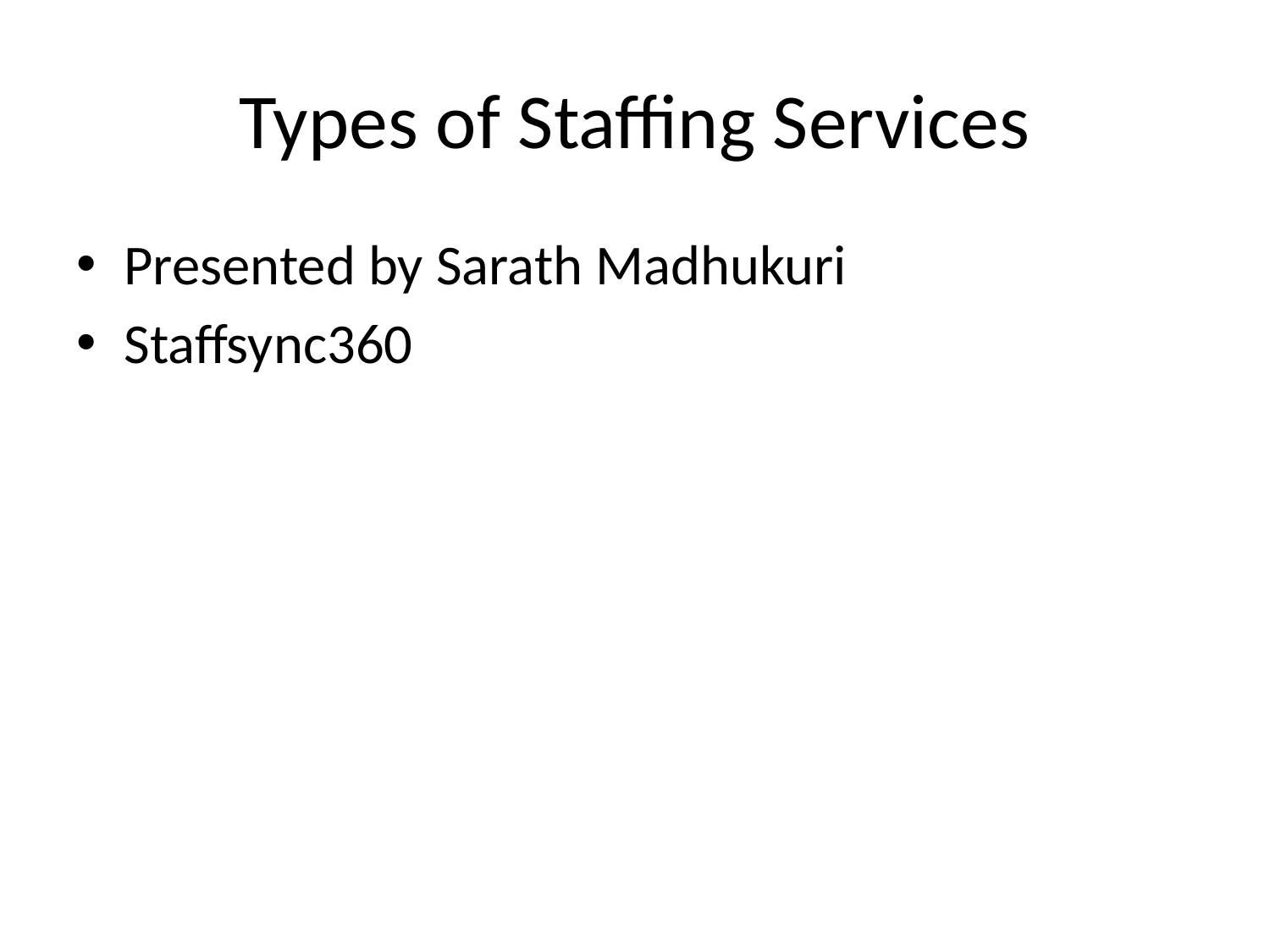

# Types of Staffing Services
Presented by Sarath Madhukuri
Staffsync360